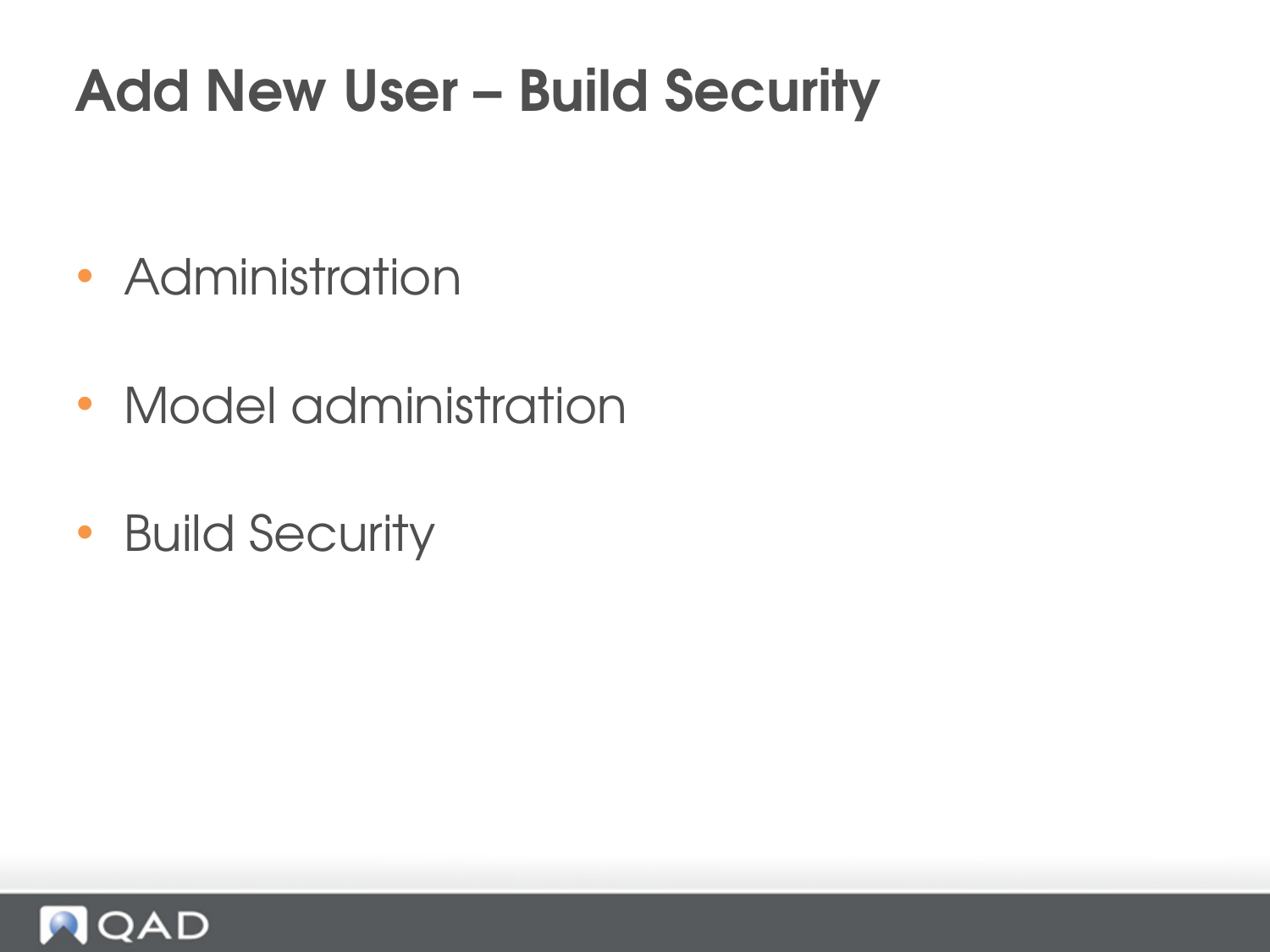

# Add New User – Build Security
Administration
Model administration
Build Security